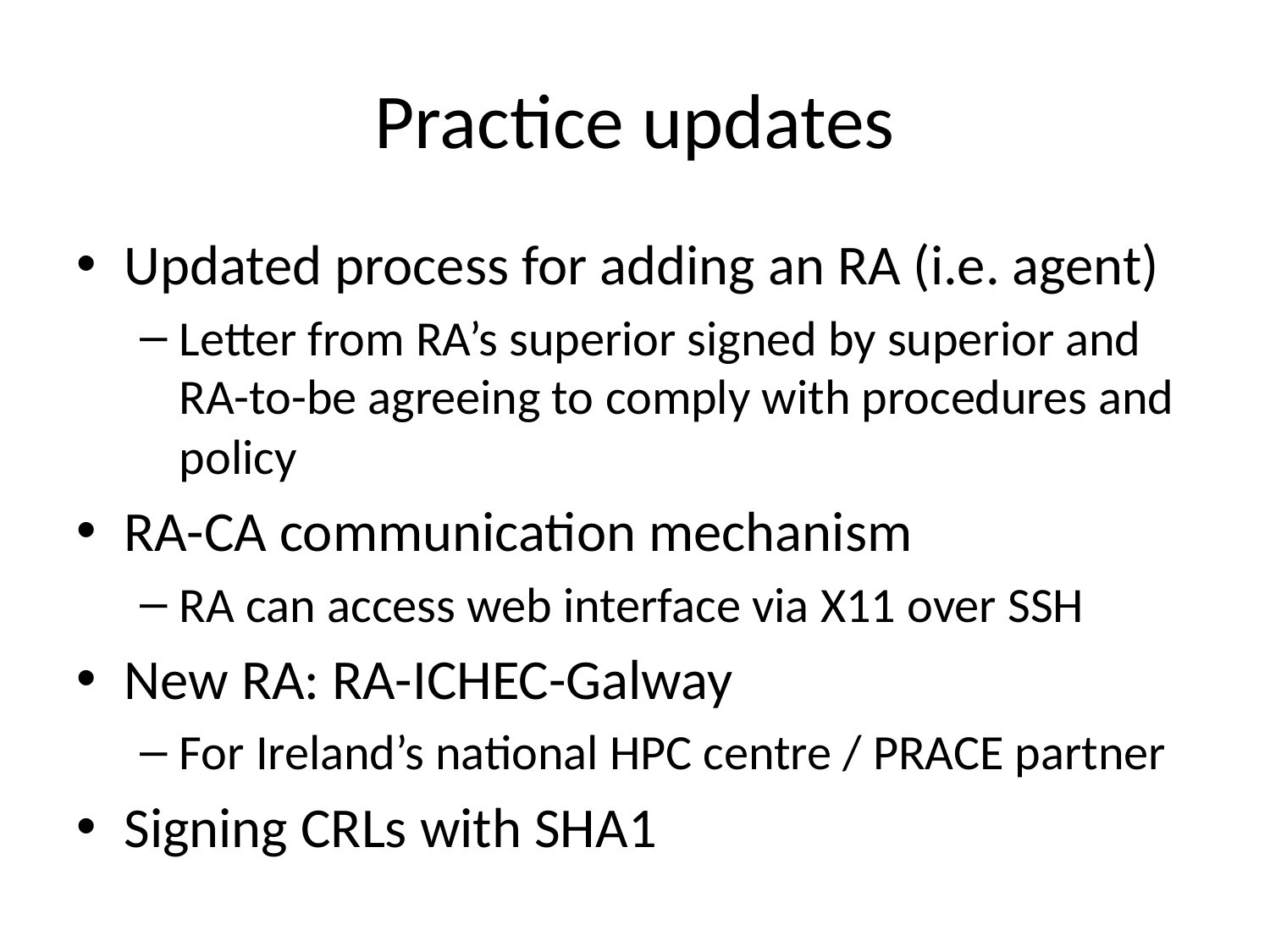

# Practice updates
Updated process for adding an RA (i.e. agent)
Letter from RA’s superior signed by superior and RA-to-be agreeing to comply with procedures and policy
RA-CA communication mechanism
RA can access web interface via X11 over SSH
New RA: RA-ICHEC-Galway
For Ireland’s national HPC centre / PRACE partner
Signing CRLs with SHA1